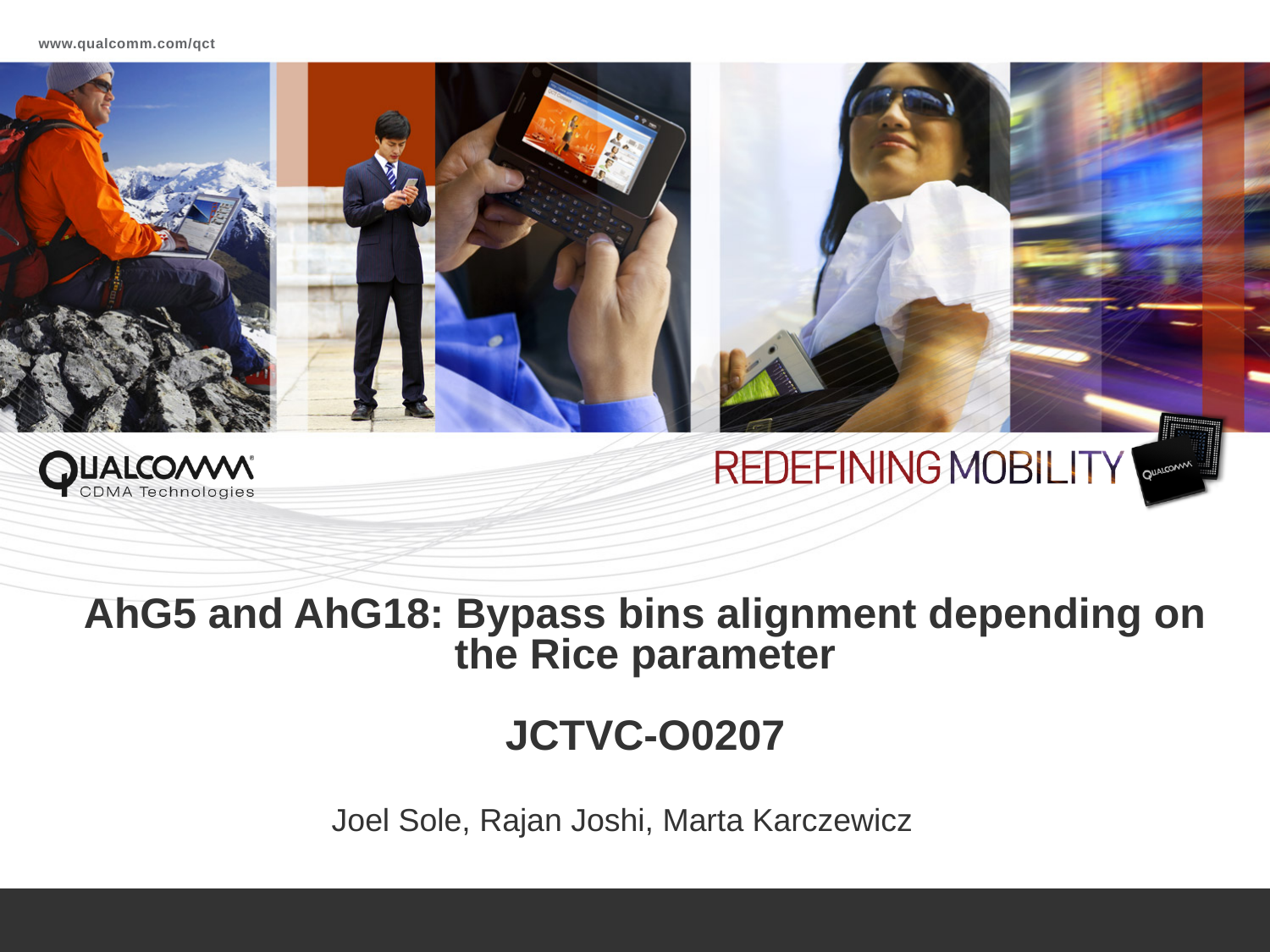

# AhG5 and AhG18: Bypass bins alignment depending on the Rice parameter JCTVC-O0207
Joel Sole, Rajan Joshi, Marta Karczewicz